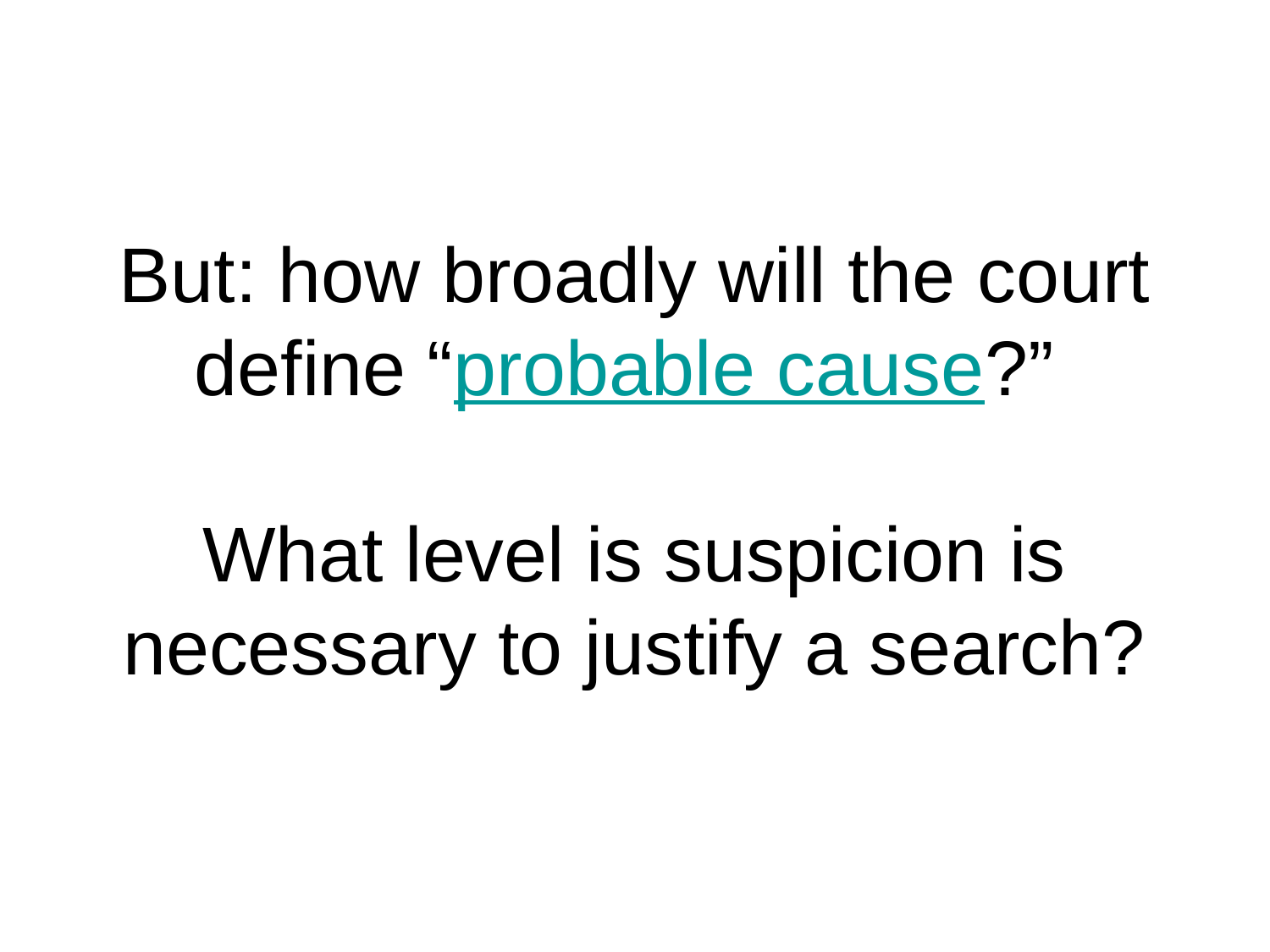

# But: how broadly will the court define “probable cause?” What level is suspicion is necessary to justify a search?